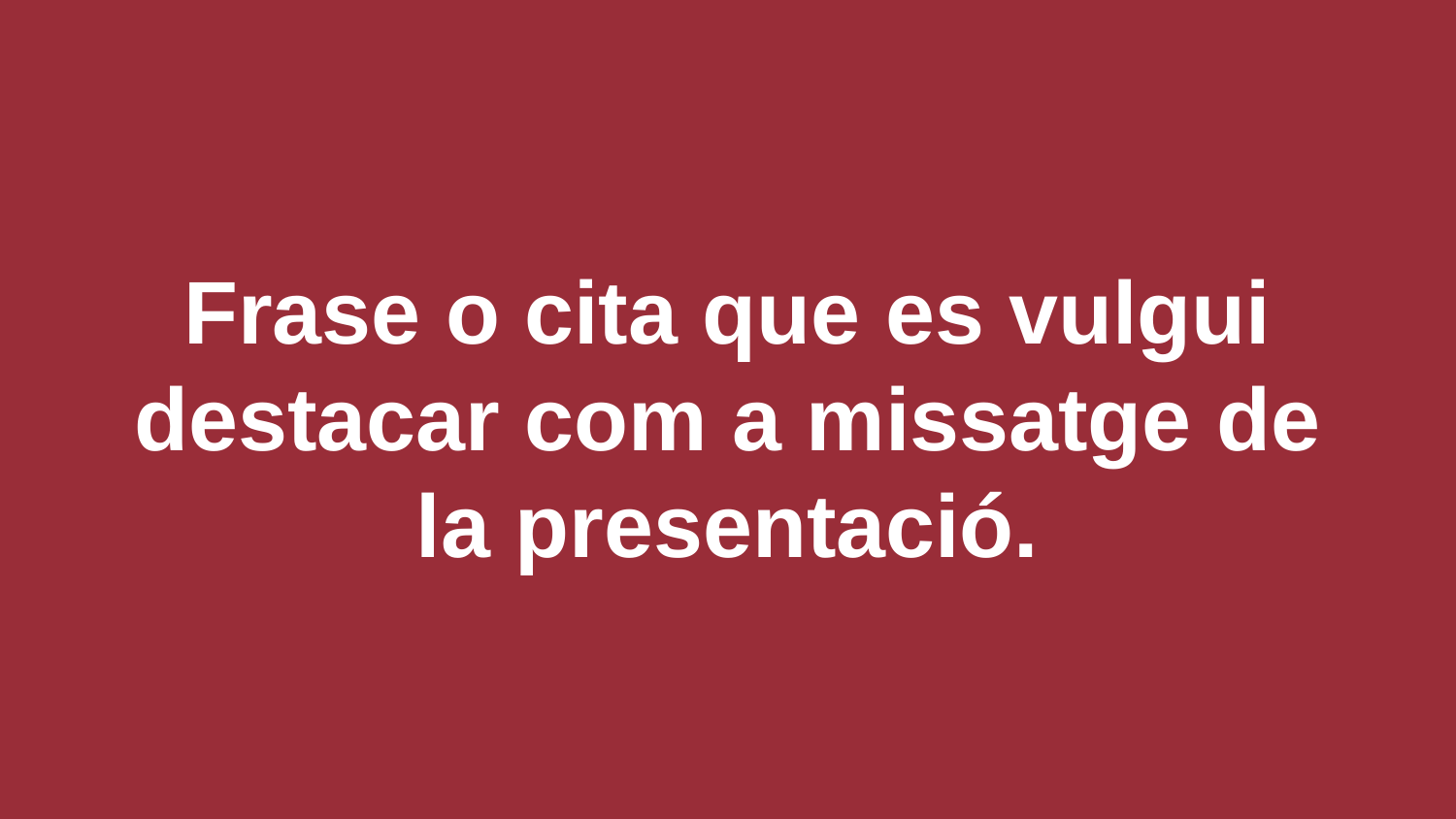

# Frase o cita que es vulgui destacar com a missatge de la presentació.